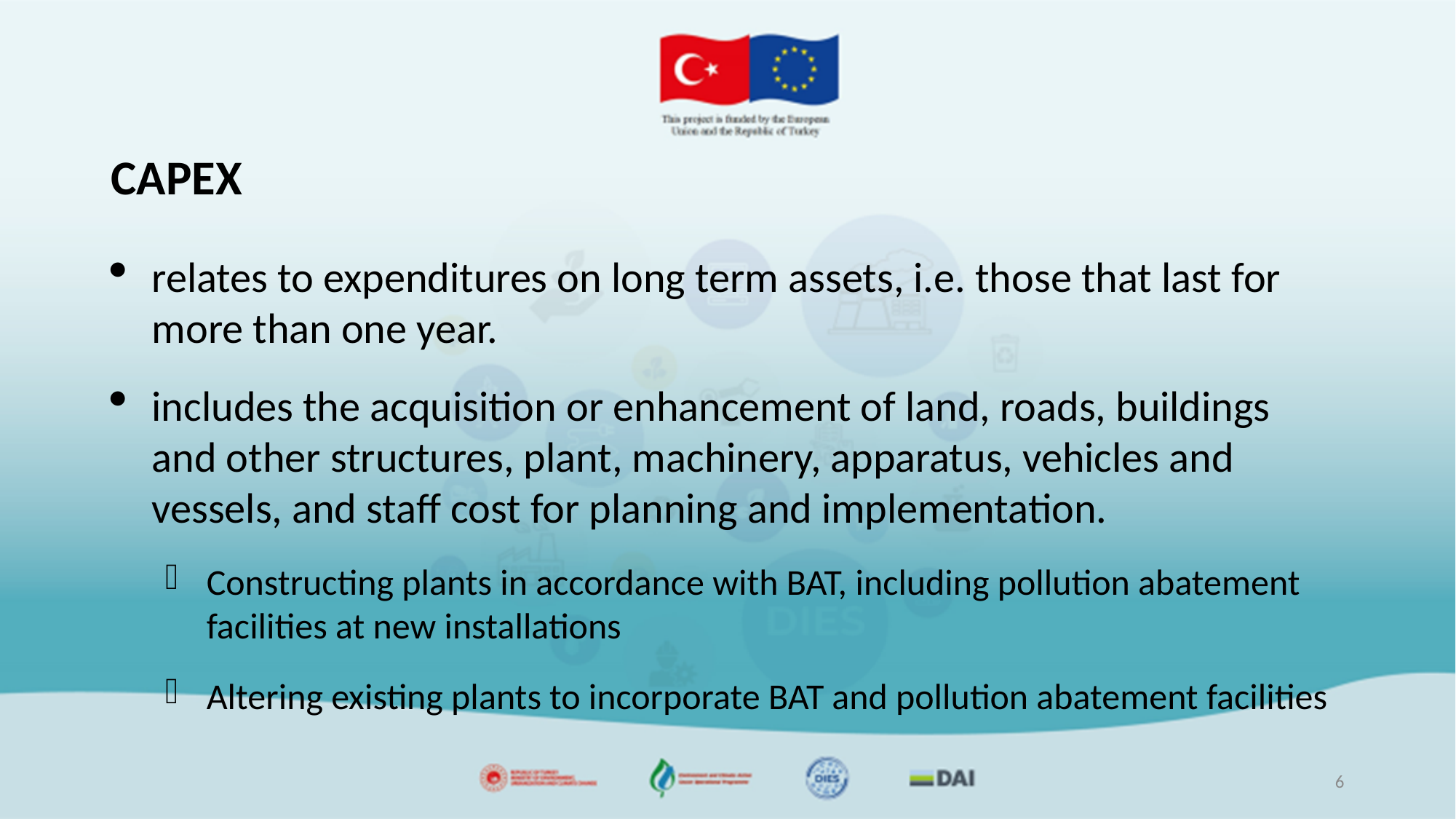

# CAPEX
relates to expenditures on long term assets, i.e. those that last for more than one year.
includes the acquisition or enhancement of land, roads, buildings and other structures, plant, machinery, apparatus, vehicles and vessels, and staff cost for planning and implementation.
Constructing plants in accordance with BAT, including pollution abatement facilities at new installations
Altering existing plants to incorporate BAT and pollution abatement facilities
6